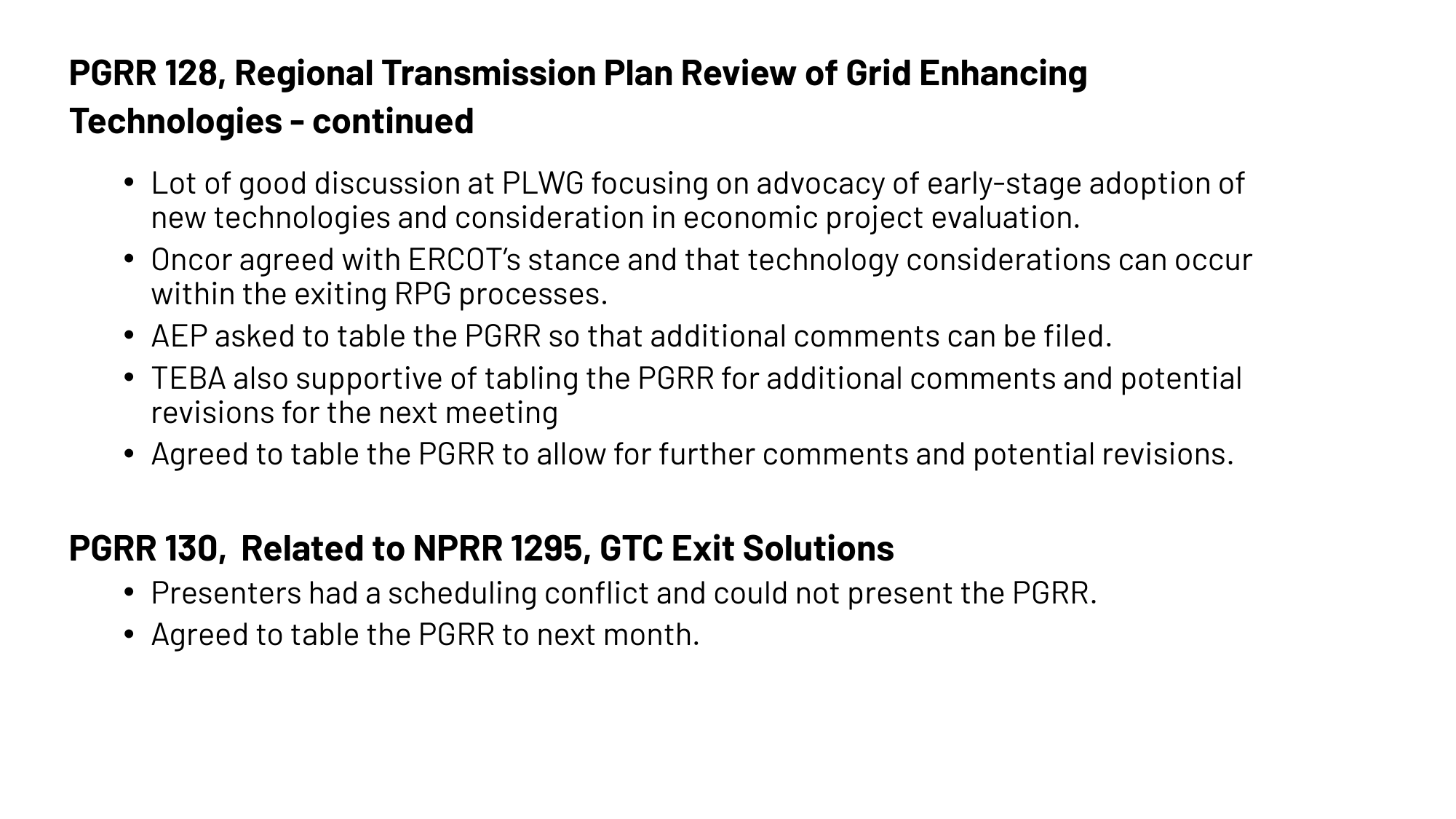

PGRR 128, Regional Transmission Plan Review of Grid Enhancing Technologies - continued
Lot of good discussion at PLWG focusing on advocacy of early-stage adoption of new technologies and consideration in economic project evaluation.
Oncor agreed with ERCOT’s stance and that technology considerations can occur within the exiting RPG processes.
AEP asked to table the PGRR so that additional comments can be filed.
TEBA also supportive of tabling the PGRR for additional comments and potential revisions for the next meeting
Agreed to table the PGRR to allow for further comments and potential revisions.

PGRR 130,  Related to NPRR 1295, GTC Exit Solutions
Presenters had a scheduling conflict and could not present the PGRR.
Agreed to table the PGRR to next month.